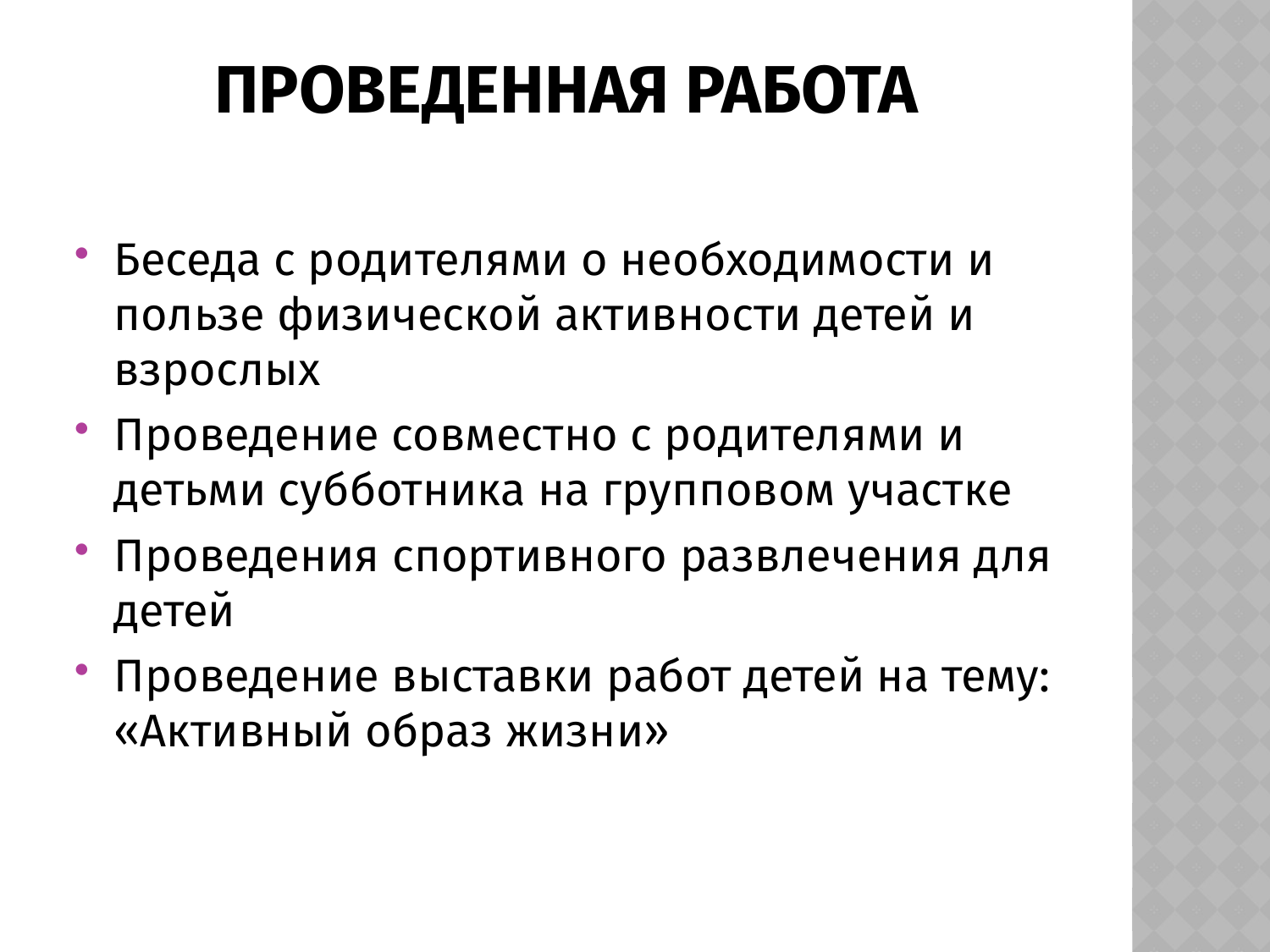

# Проведенная работа
Беседа с родителями о необходимости и пользе физической активности детей и взрослых
Проведение совместно с родителями и детьми субботника на групповом участке
Проведения спортивного развлечения для детей
Проведение выставки работ детей на тему: «Активный образ жизни»